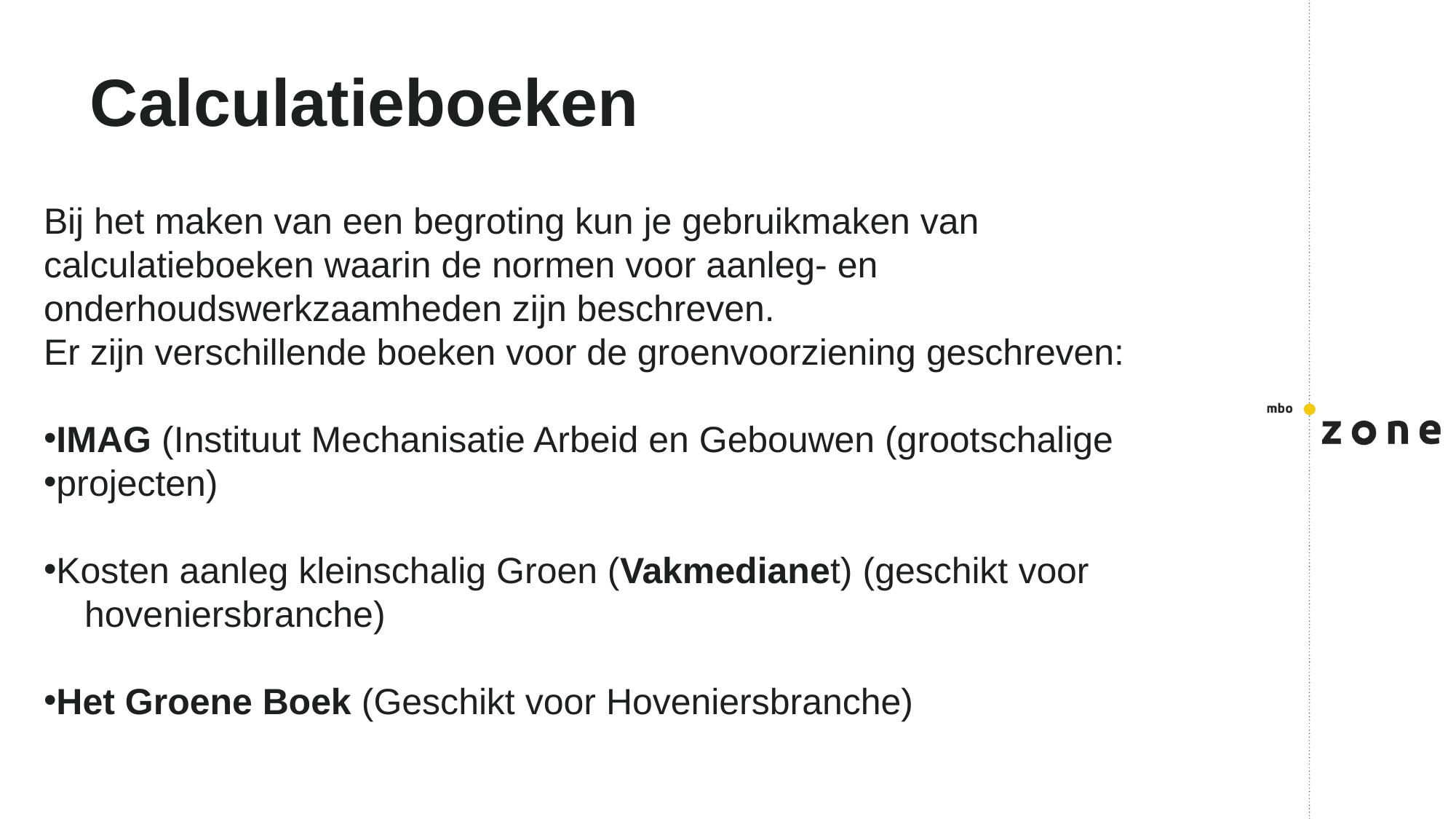

# Calculatieboeken
Bij het maken van een begroting kun je gebruikmaken van calculatieboeken waarin de normen voor aanleg- en onderhoudswerkzaamheden zijn beschreven.
Er zijn verschillende boeken voor de groenvoorziening geschreven:

IMAG (Instituut Mechanisatie Arbeid en Gebouwen (grootschalige
projecten)

Kosten aanleg kleinschalig Groen (Vakmedianet) (geschikt voor
    hoveniersbranche)

Het Groene Boek (Geschikt voor Hoveniersbranche)